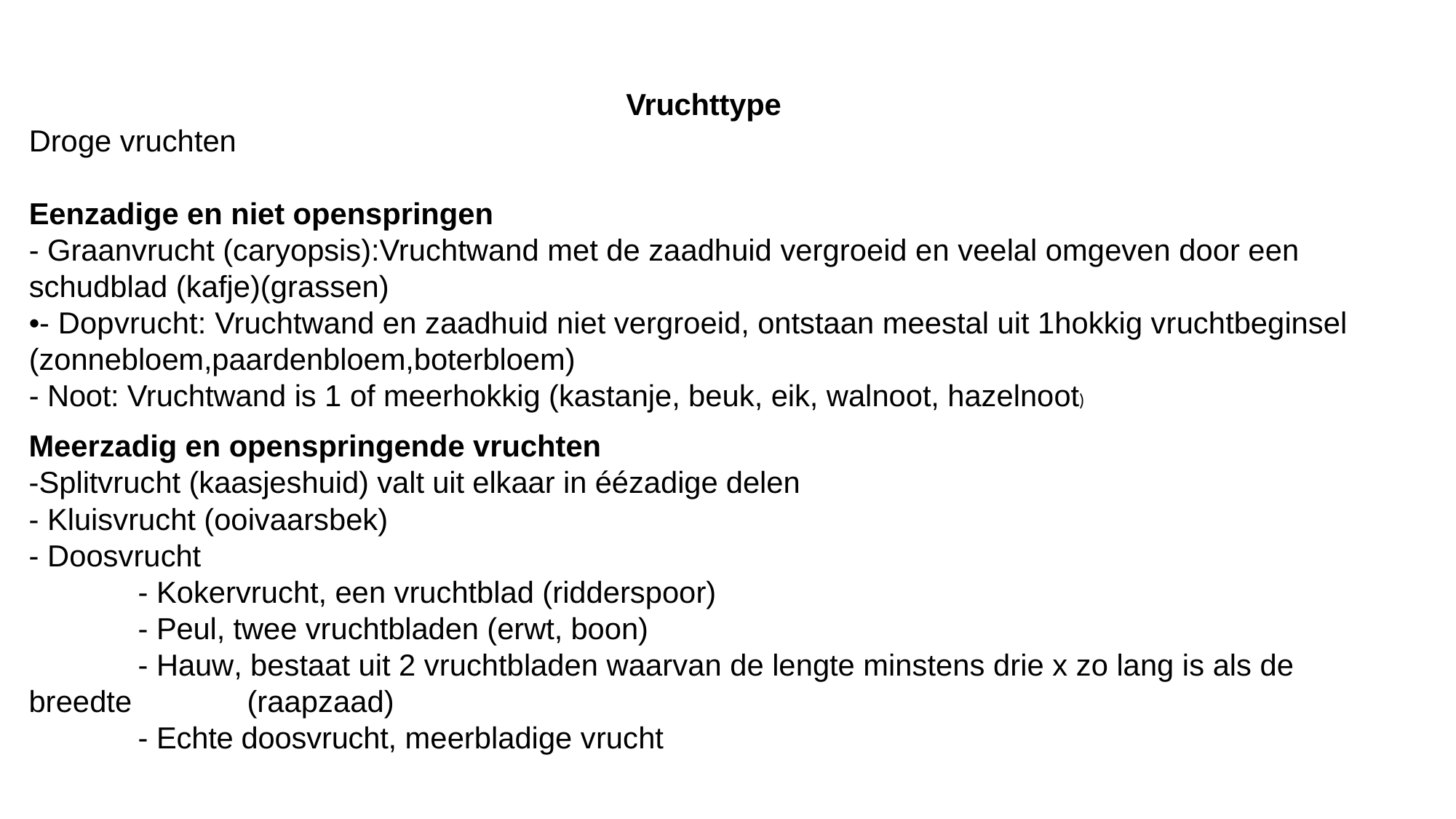

Vruchttype
Droge vruchten
Eenzadige en niet openspringen
- Graanvrucht (caryopsis):Vruchtwand met de zaadhuid vergroeid en veelal omgeven door een schudblad (kafje)(grassen)
•- Dopvrucht: Vruchtwand en zaadhuid niet vergroeid, ontstaan meestal uit 1hokkig vruchtbeginsel (zonnebloem,paardenbloem,boterbloem)
- Noot: Vruchtwand is 1 of meerhokkig (kastanje, beuk, eik, walnoot, hazelnoot)
Meerzadig en openspringende vruchten
-Splitvrucht (kaasjeshuid) valt uit elkaar in éézadige delen
- Kluisvrucht (ooivaarsbek)
- Doosvrucht
	- Kokervrucht, een vruchtblad (ridderspoor)
	- Peul, twee vruchtbladen (erwt, boon)
	- Hauw, bestaat uit 2 vruchtbladen waarvan de lengte minstens drie x zo lang is als de breedte 	(raapzaad)
	- Echte doosvrucht, meerbladige vrucht